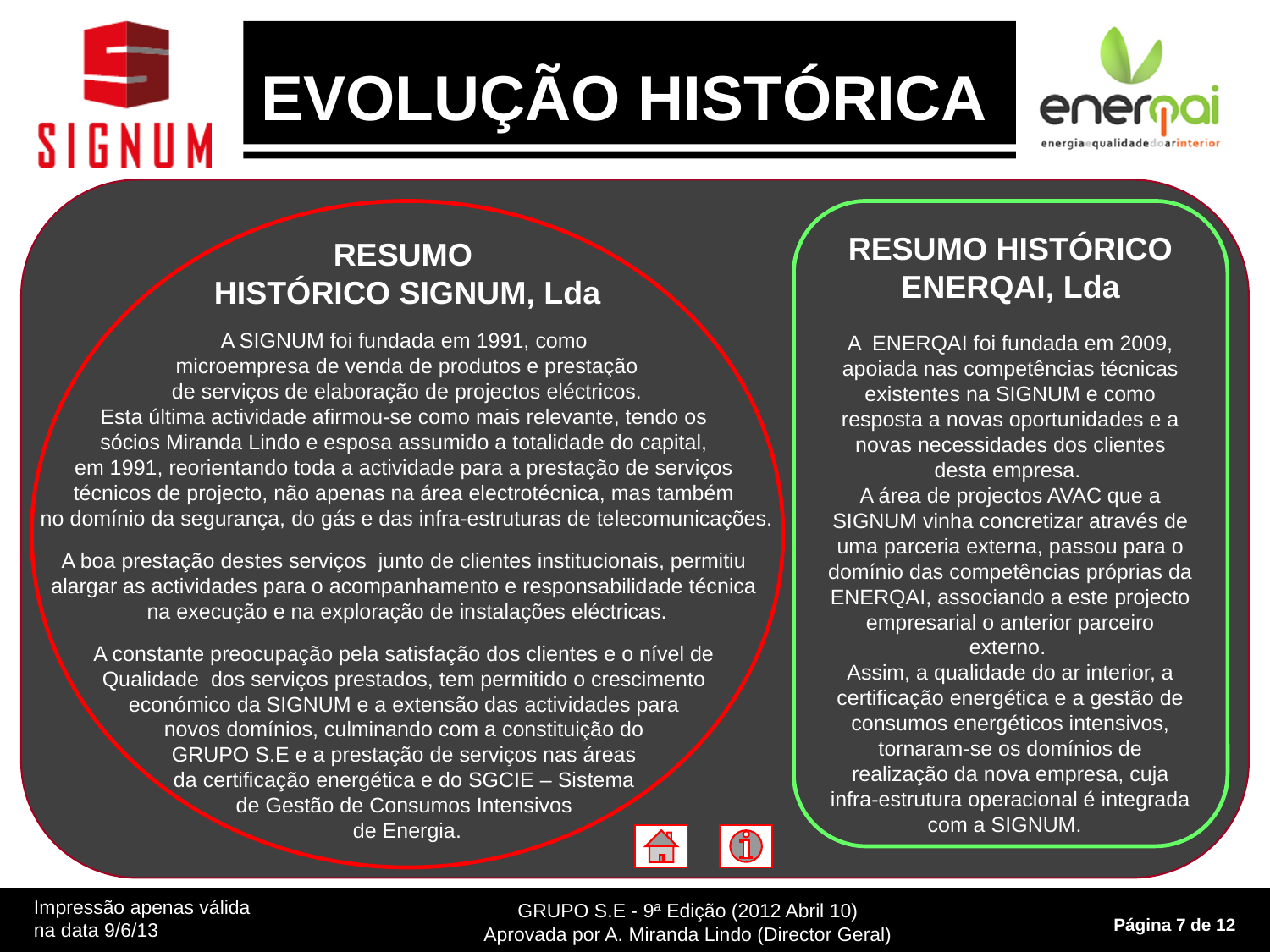

EVOLUÇÃO HISTÓRICA

RESUMO
HISTÓRICO SIGNUM, Lda

A SIGNUM foi fundada em 1991, como
microempresa de venda de produtos e prestação
de serviços de elaboração de projectos eléctricos.
Esta última actividade afirmou-se como mais relevante, tendo os
sócios Miranda Lindo e esposa assumido a totalidade do capital,
em 1991, reorientando toda a actividade para a prestação de serviços
técnicos de projecto, não apenas na área electrotécnica, mas também
no domínio da segurança, do gás e das infra-estruturas de telecomunicações.

A boa prestação destes serviços  junto de clientes institucionais, permitiu
alargar as actividades para o acompanhamento e responsabilidade técnica
na execução e na exploração de instalações eléctricas.

A constante preocupação pela satisfação dos clientes e o nível de
Qualidade  dos serviços prestados, tem permitido o crescimento
económico da SIGNUM e a extensão das actividades para
novos domínios, culminando com a constituição do
GRUPO S.E e a prestação de serviços nas áreas
da certificação energética e do SGCIE – Sistema
de Gestão de Consumos Intensivos
de Energia.

RESUMO HISTÓRICO ENERQAI, Lda

A  ENERQAI foi fundada em 2009, apoiada nas competências técnicas existentes na SIGNUM e como resposta a novas oportunidades e a novas necessidades dos clientes desta empresa.
A área de projectos AVAC que a SIGNUM vinha concretizar através de uma parceria externa, passou para o domínio das competências próprias da ENERQAI, associando a este projecto empresarial o anterior parceiro externo.
Assim, a qualidade do ar interior, a certificação energética e a gestão de consumos energéticos intensivos, tornaram-se os domínios de realização da nova empresa, cuja infra-estrutura operacional é integrada com a SIGNUM.

Impressão apenas válida na data 9/6/13
GRUPO S.E - 9ª Edição (2012 Abril 10)
Aprovada por A. Miranda Lindo (Director Geral)